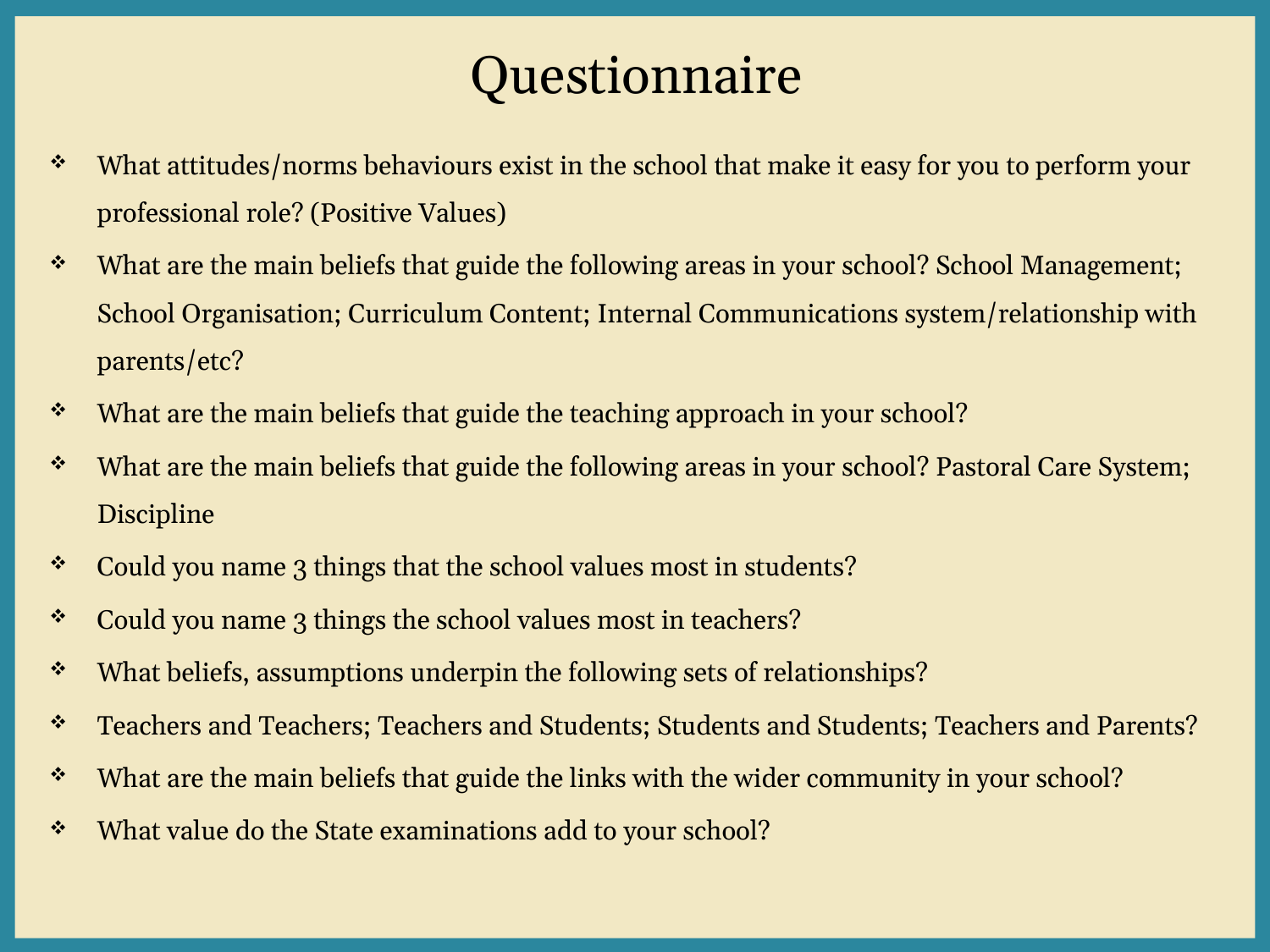

# Questionnaire
What attitudes/norms behaviours exist in the school that make it easy for you to perform your professional role? (Positive Values)
What are the main beliefs that guide the following areas in your school? School Management; School Organisation; Curriculum Content; Internal Communications system/relationship with parents/etc?
What are the main beliefs that guide the teaching approach in your school?
What are the main beliefs that guide the following areas in your school? Pastoral Care System; Discipline
Could you name 3 things that the school values most in students?
Could you name 3 things the school values most in teachers?
What beliefs, assumptions underpin the following sets of relationships?
Teachers and Teachers; Teachers and Students; Students and Students; Teachers and Parents?
What are the main beliefs that guide the links with the wider community in your school?
What value do the State examinations add to your school?